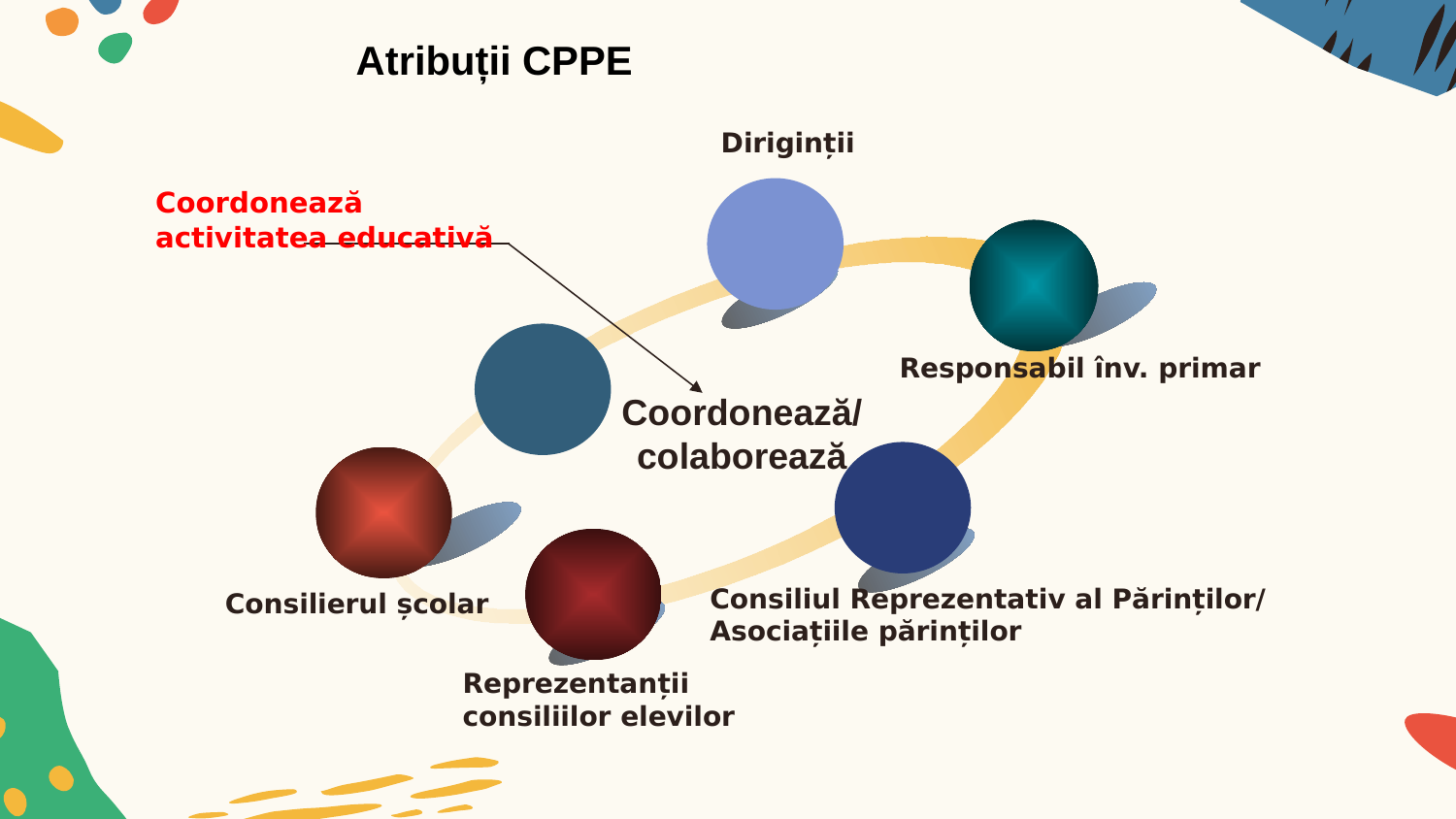

Atribuții CPPE
Diriginții
Coordonează activitatea educativă

Responsabil înv. primar
Coordonează/ colaborează

Consiliul Reprezentativ al Părinților/
Asociațiile părinților
Consilierul școlar

Reprezentanții consiliilor elevilor